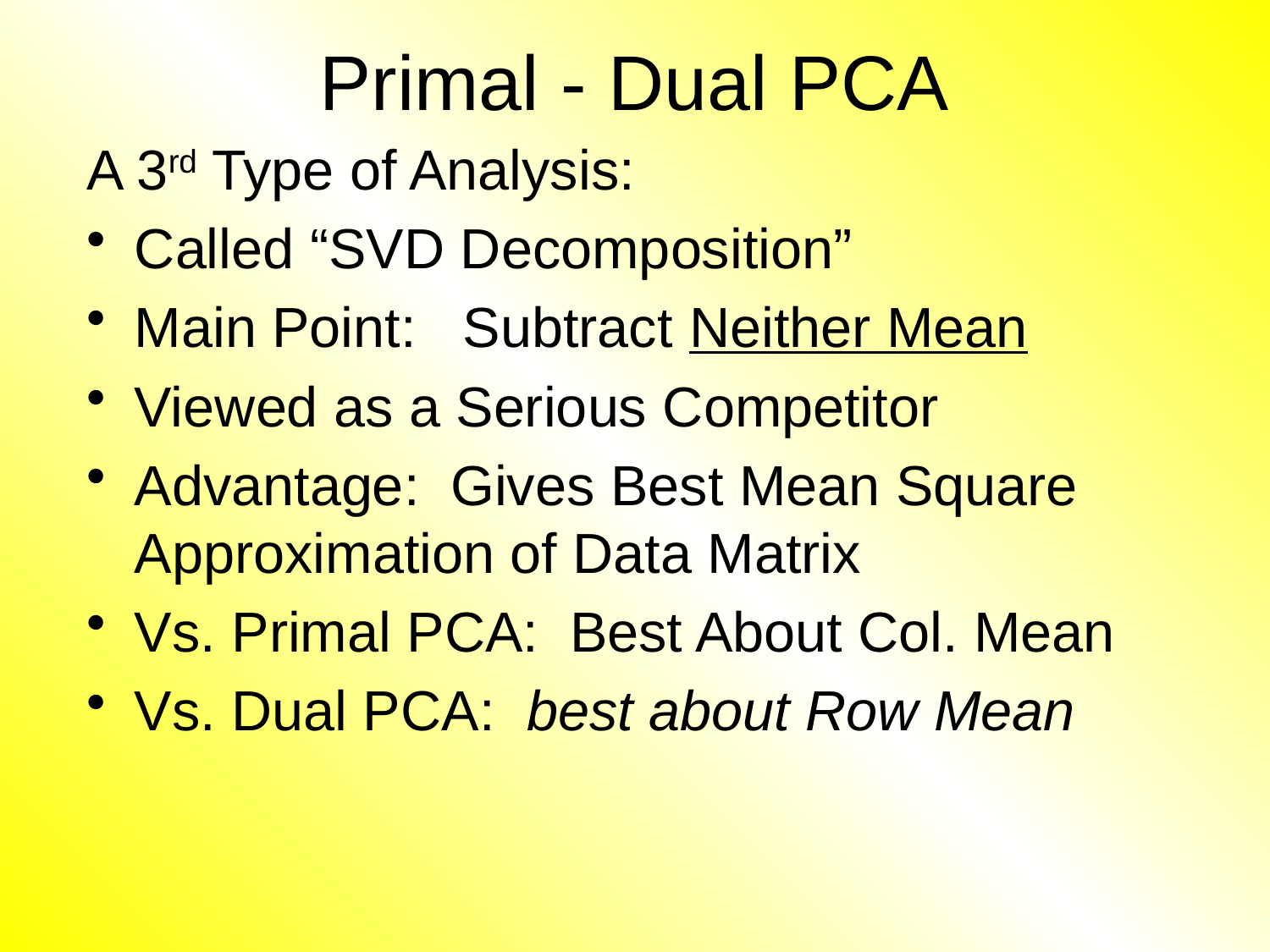

Primal - Dual PCA
A 3rd Type of Analysis:
Called “SVD Decomposition”
Main Point:   Subtract Neither Mean
Viewed as a Serious Competitor
Advantage:  Gives Best Mean Square Approximation of Data Matrix
Vs. Primal PCA:  Best About Col. Mean
Vs. Dual PCA:  best about Row Mean